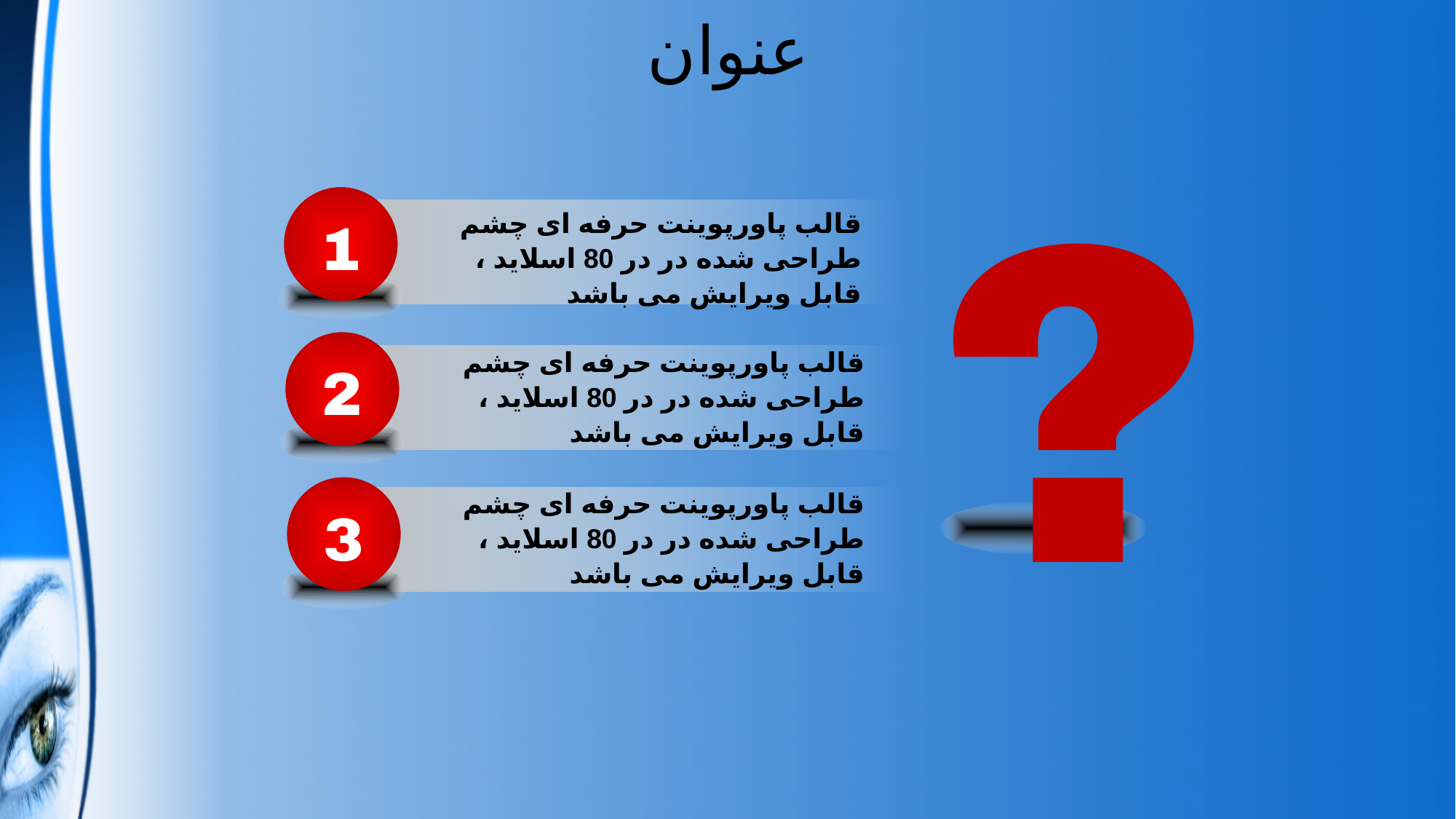

عنوان
?

1
قالب پاورپوينت حرفه ای چشم طراحی شده در در 80 اسلاید ، قابل ویرایش می باشد

2
قالب پاورپوينت حرفه ای چشم طراحی شده در در 80 اسلاید ، قابل ویرایش می باشد

3
قالب پاورپوينت حرفه ای چشم طراحی شده در در 80 اسلاید ، قابل ویرایش می باشد